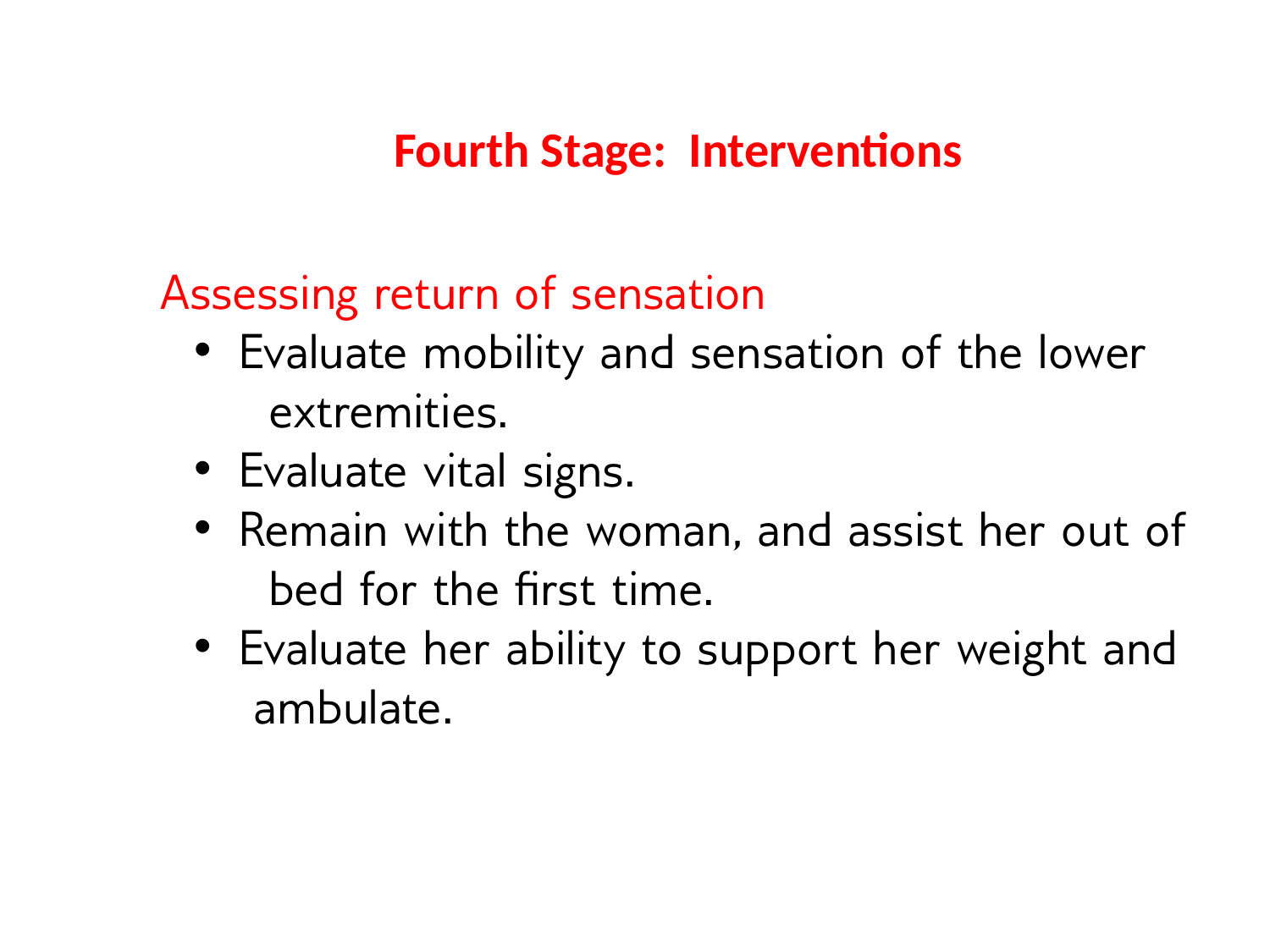

Fourth Stage:  Interventions

Assessing return of sensation
 Evaluate mobility and sensation of the lower
   extremities.
 Evaluate vital signs.
 Remain with the woman, and assist her out of
   bed for the first time.
 Evaluate her ability to support her weight and
  ambulate.